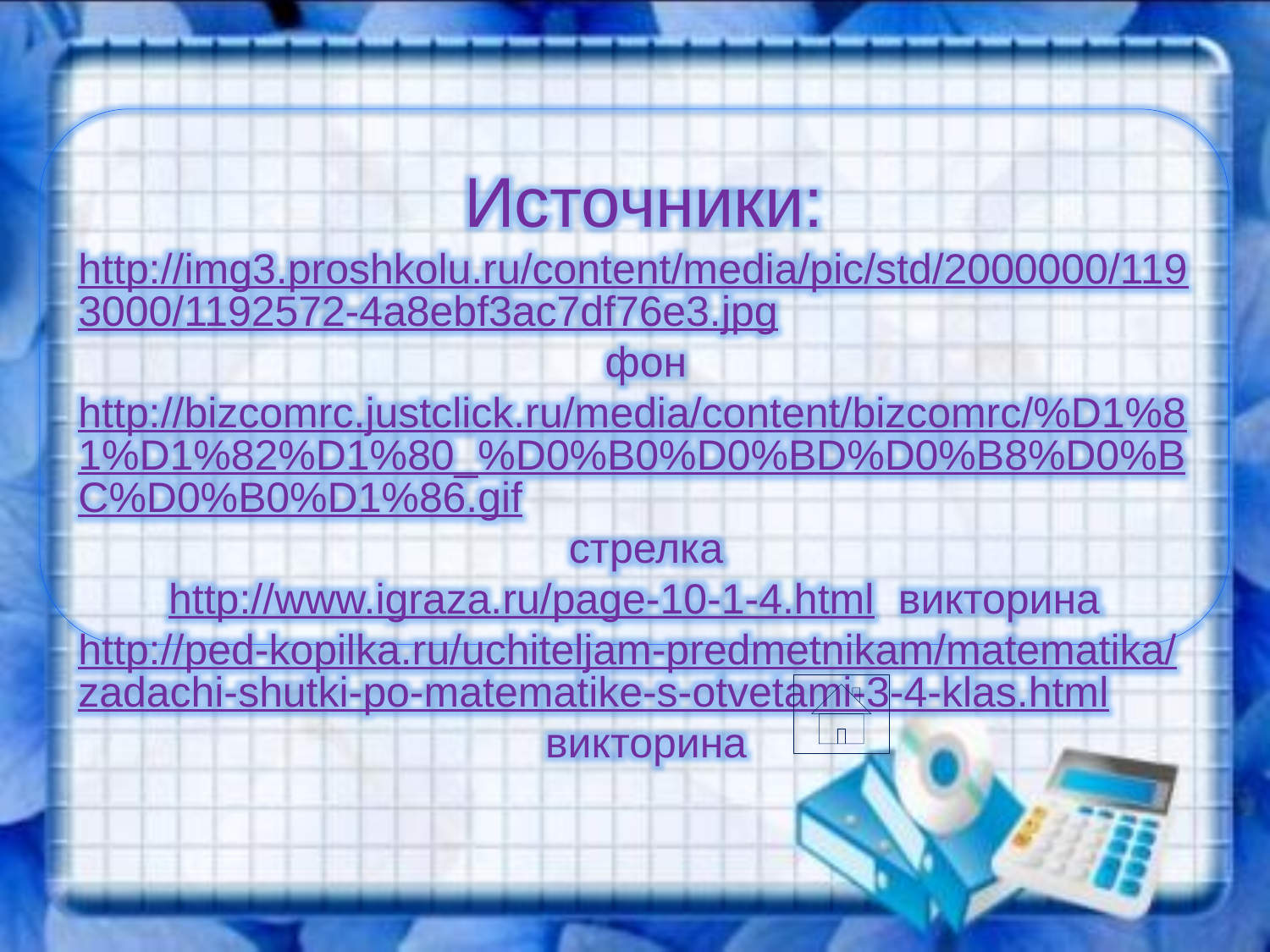

Источники:
http://img3.proshkolu.ru/content/media/pic/std/2000000/1193000/1192572-4a8ebf3ac7df76e3.jpg  фон
http://bizcomrc.justclick.ru/media/content/bizcomrc/%D1%81%D1%82%D1%80_%D0%B0%D0%BD%D0%B8%D0%BC%D0%B0%D1%86.gif  стрелка
http://www.igraza.ru/page-10-1-4.html  викторина
http://ped-kopilka.ru/uchiteljam-predmetnikam/matematika/zadachi-shutki-po-matematike-s-otvetami-3-4-klas.html  викторина